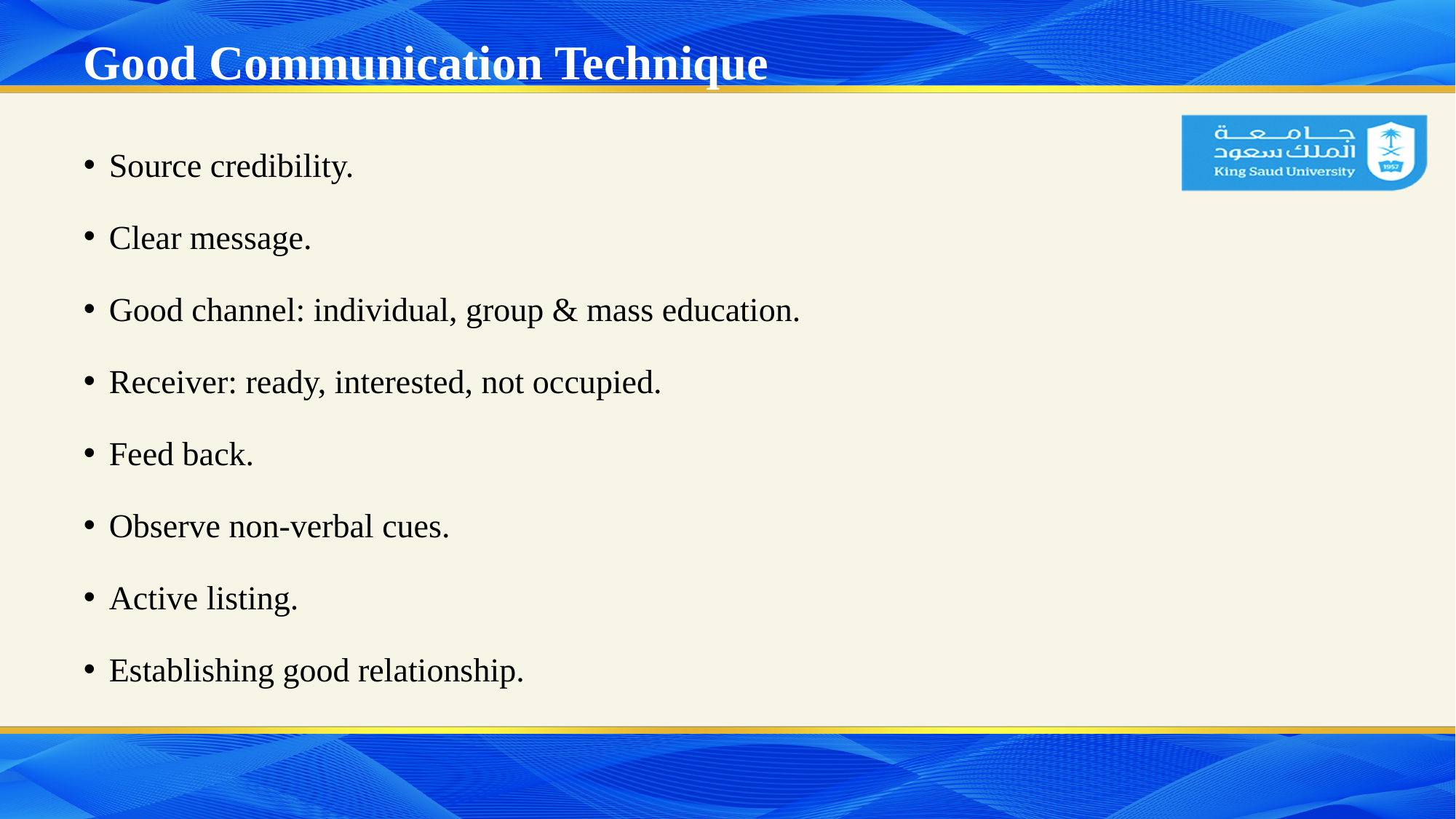

# Good Communication Technique
Source credibility.
Clear message.
Good channel: individual, group & mass education.
Receiver: ready, interested, not occupied.
Feed back.
Observe non-verbal cues.
Active listing.
Establishing good relationship.